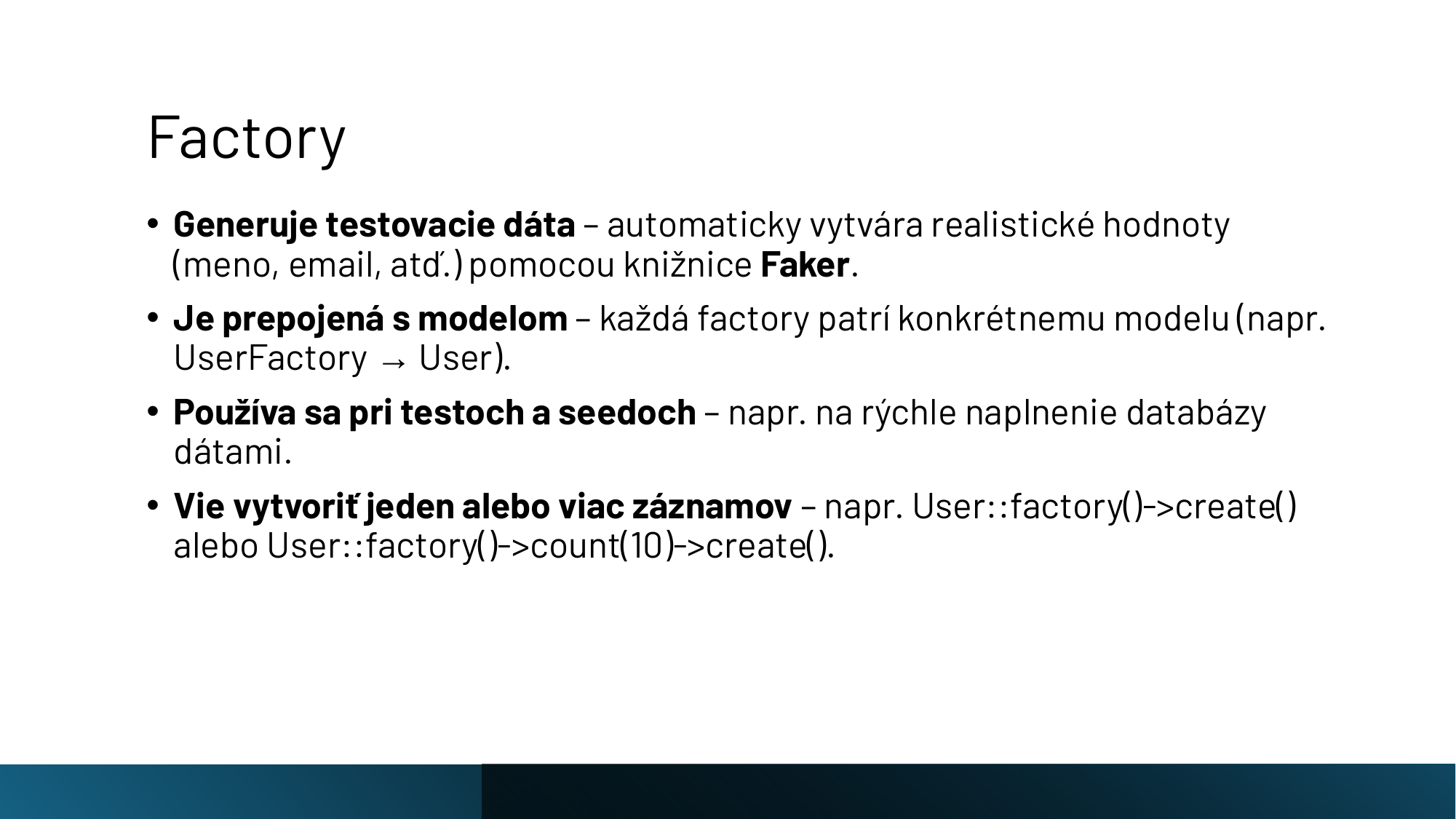

# Factory
Generuje testovacie dáta – automaticky vytvára realistické hodnoty (meno, email, atď.) pomocou knižnice Faker.
Je prepojená s modelom – každá factory patrí konkrétnemu modelu (napr. UserFactory → User).
Používa sa pri testoch a seedoch – napr. na rýchle naplnenie databázy dátami.
Vie vytvoriť jeden alebo viac záznamov – napr. User::factory()->create() alebo User::factory()->count(10)->create().